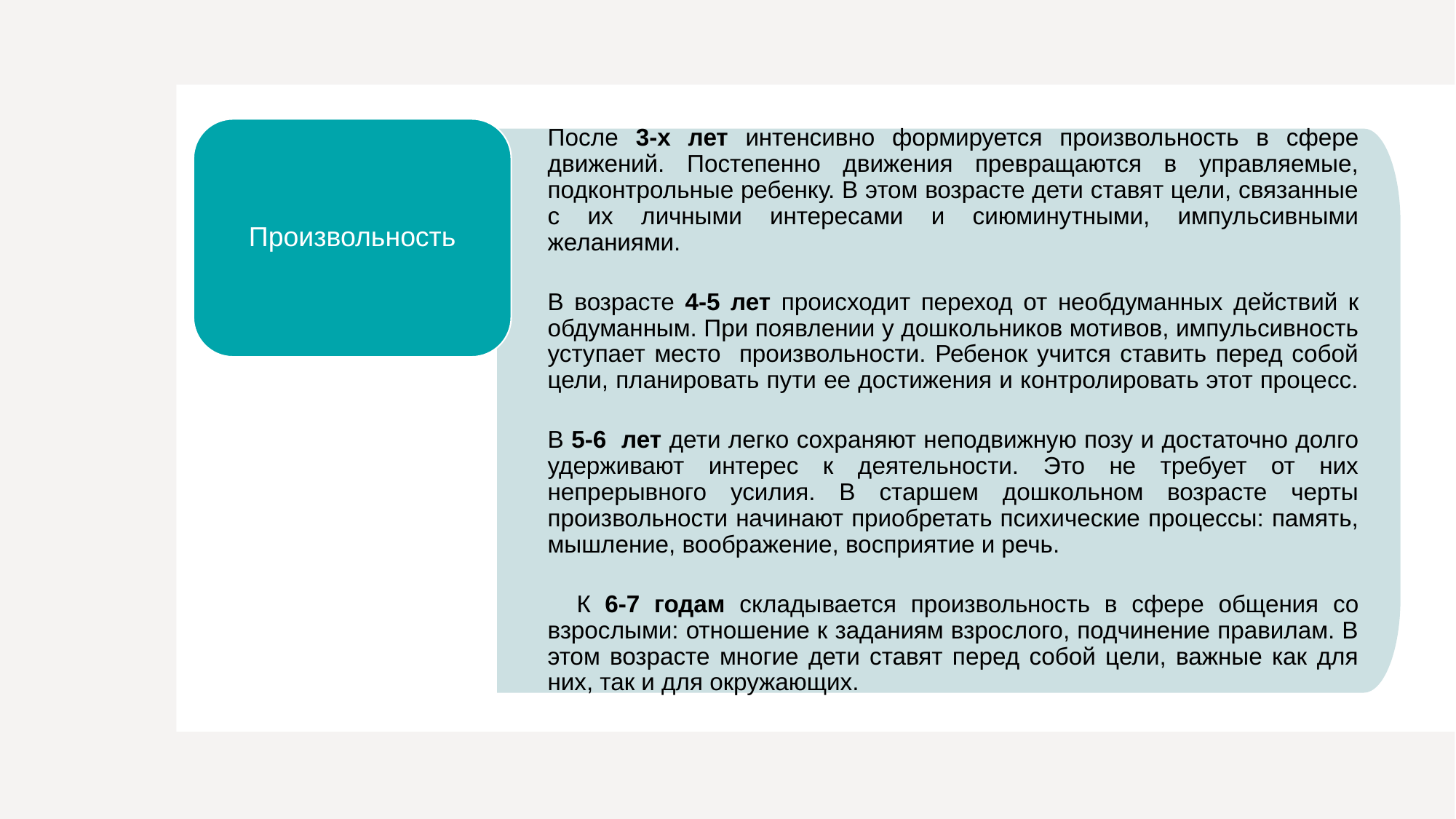

Произвольность
После 3-х лет интенсивно формируется произвольность в сфере движений. Постепенно движения превращаются в управляемые, подконтрольные ребенку. В этом возрасте дети ставят цели, связанные с их личными интересами и сиюминутными, импульсивными желаниями.

В возрасте 4-5 лет происходит переход от необдуманных действий к обдуманным. При появлении у дошкольников мотивов, импульсивность уступает место  произвольности. Ребенок учится ставить перед собой цели, планировать пути ее достижения и контролировать этот процесс.

В 5-6  лет дети легко сохраняют неподвижную позу и достаточно долго удерживают интерес к деятельности. Это не требует от них непрерывного усилия. В старшем дошкольном возрасте черты произвольности начинают приобретать психические процессы: память, мышление, воображение, восприятие и речь.

  К 6-7 годам складывается произвольность в сфере общения со взрослыми: отношение к заданиям взрослого, подчинение правилам. В этом возрасте многие дети ставят перед собой цели, важные как для них, так и для окружающих.